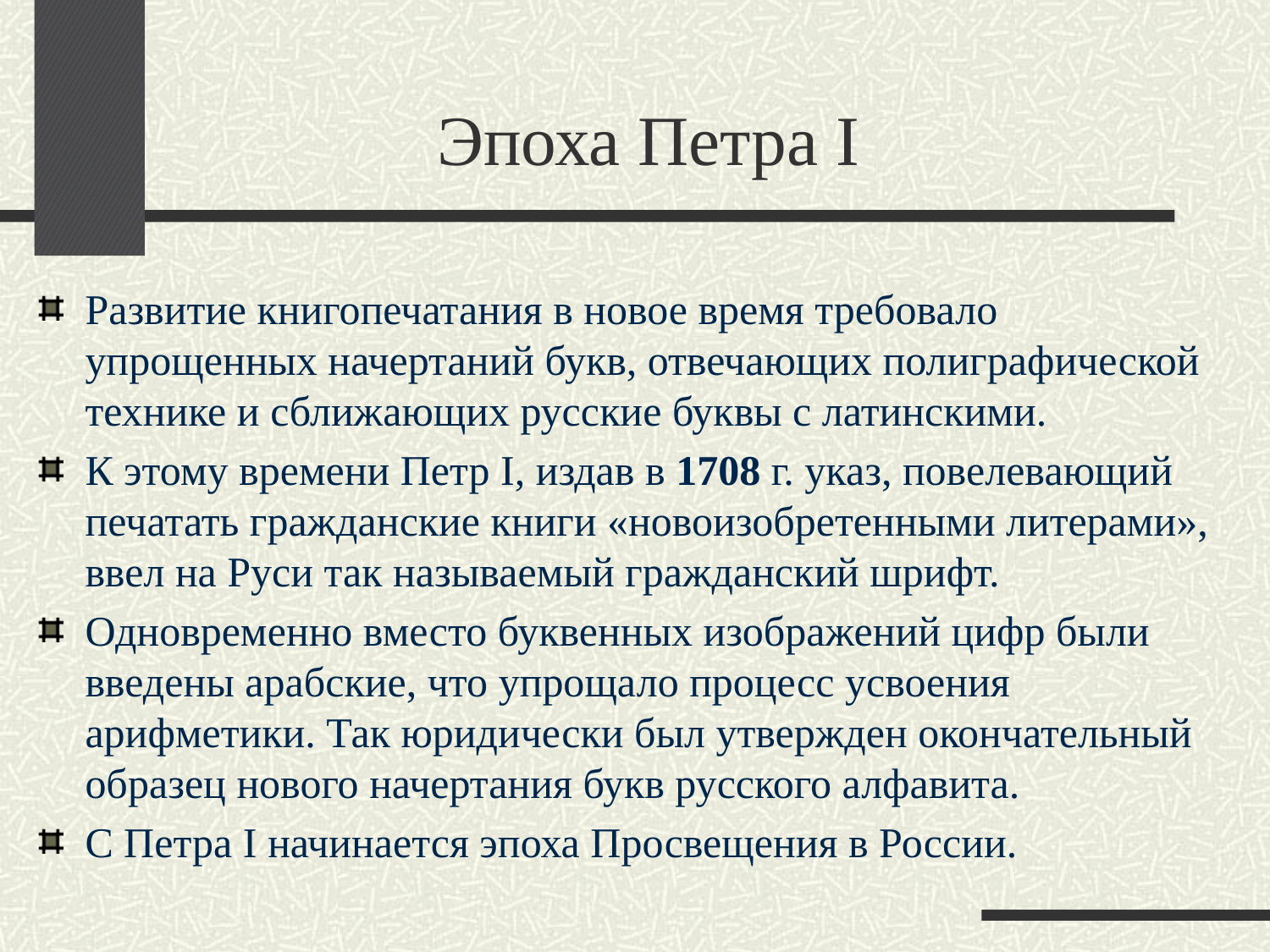

# Эпоха Петра I
Развитие книгопечатания в новое время требовало упрощенных начертаний букв, отвечающих полиграфической технике и сближающих русские буквы с латинскими.
К этому времени Петр I, издав в 1708 г. указ, повелевающий печатать гражданские книги «новоизобретенными литерами», ввел на Руси так называемый гражданский шрифт.
Одновременно вместо буквенных изображений цифр были введены арабские, что упрощало процесс усвоения арифметики. Так юридически был утвержден окончательный образец нового начертания букв русского алфавита.
С Петра I начинается эпоха Просвещения в России.